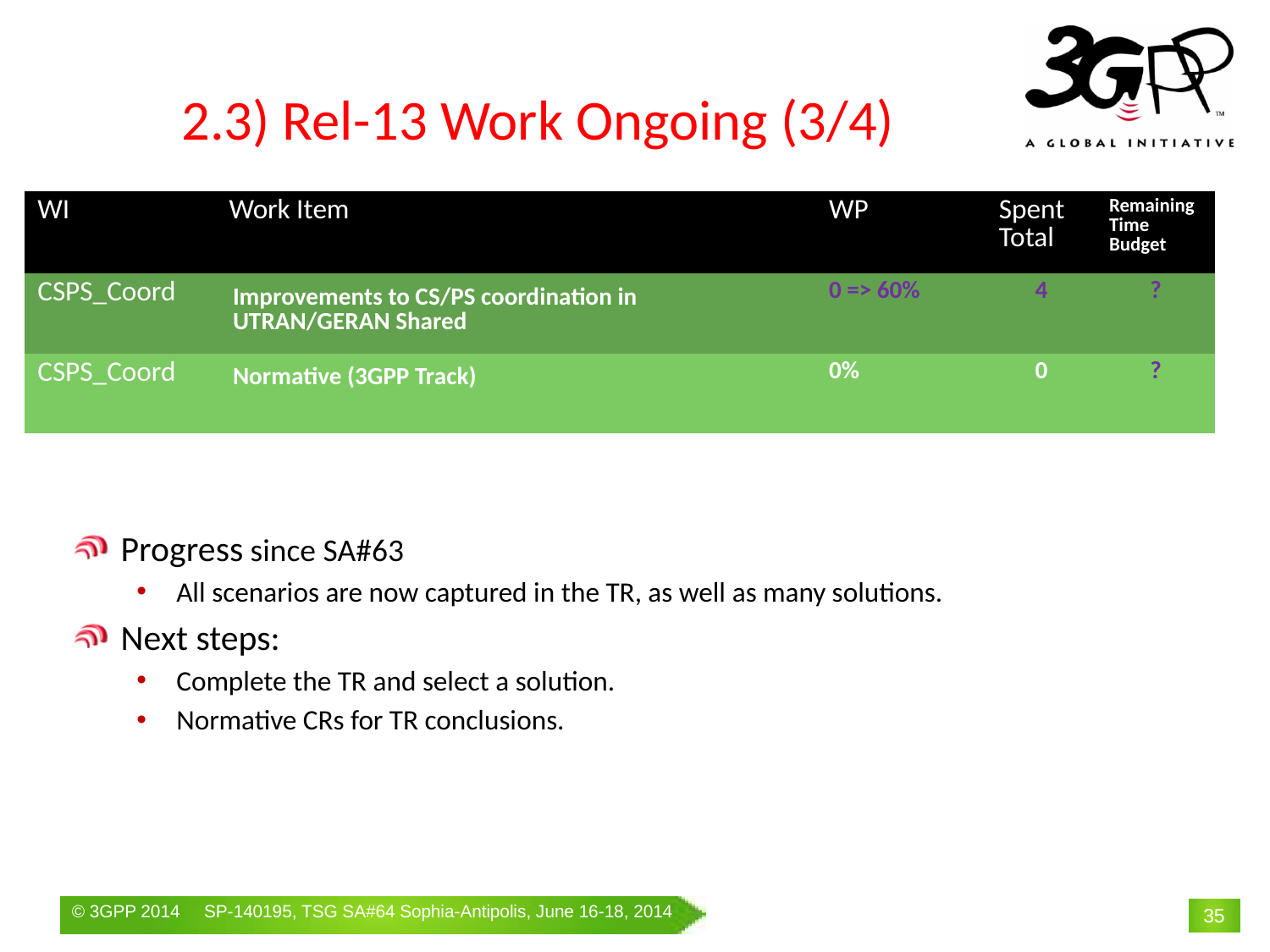

# 2.3) Rel-13 Work Ongoing (3/4)
| WI | Work Item | WP | Spent Total | Remaining Time Budget |
| --- | --- | --- | --- | --- |
| CSPS\_Coord | Improvements to CS/PS coordination in UTRAN/GERAN Shared | 0 => 60% | 4 | ? |
| CSPS\_Coord | Normative (3GPP Track) | 0% | 0 | ? |
Progress since SA#63
All scenarios are now captured in the TR, as well as many solutions.
Next steps:
Complete the TR and select a solution.
Normative CRs for TR conclusions.